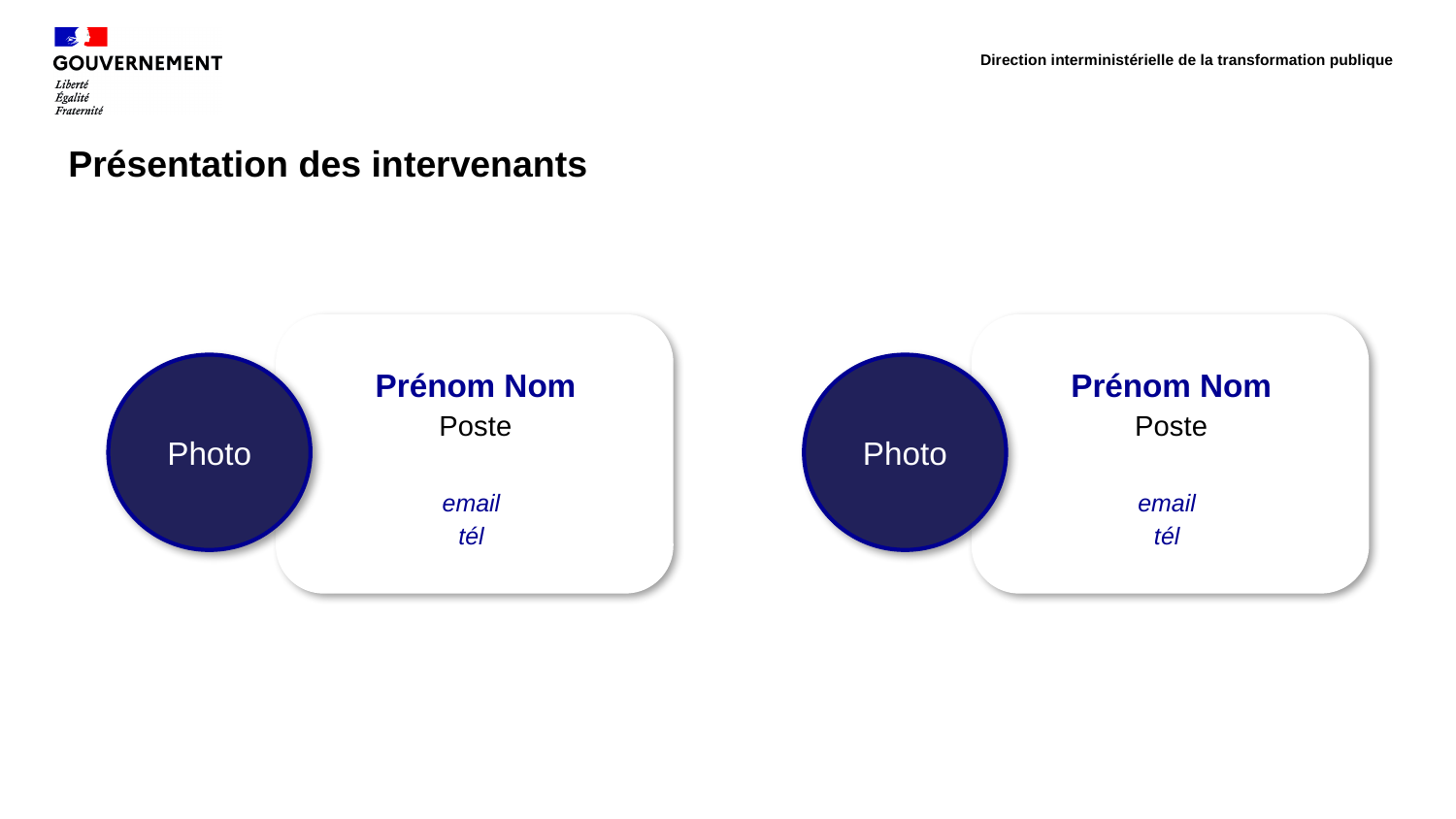

Direction interministérielle de la transformation publique
# Présentation des intervenants

Prénom Nom
Poste
email
tél

Prénom Nom
Poste
email
tél
Photo
Photo